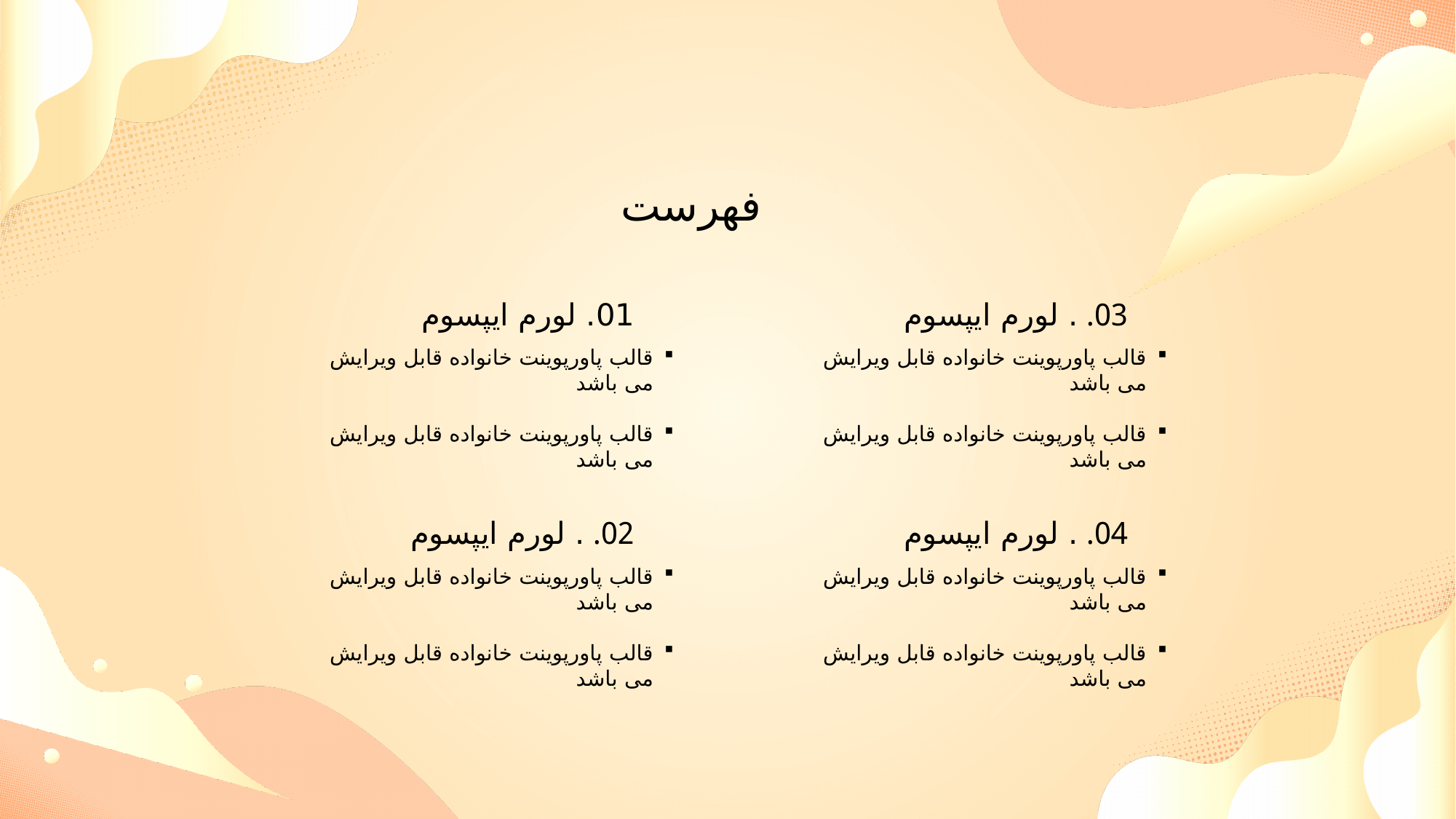

فهرست
01. لورم ایپسوم
03. . لورم ایپسوم
قالب پاورپوینت خانواده قابل ویرایش می باشد

قالب پاورپوینت خانواده قابل ویرایش می باشد
قالب پاورپوینت خانواده قابل ویرایش می باشد

قالب پاورپوینت خانواده قابل ویرایش می باشد
02. . لورم ایپسوم
04. . لورم ایپسوم
قالب پاورپوینت خانواده قابل ویرایش می باشد

قالب پاورپوینت خانواده قابل ویرایش می باشد
قالب پاورپوینت خانواده قابل ویرایش می باشد

قالب پاورپوینت خانواده قابل ویرایش می باشد